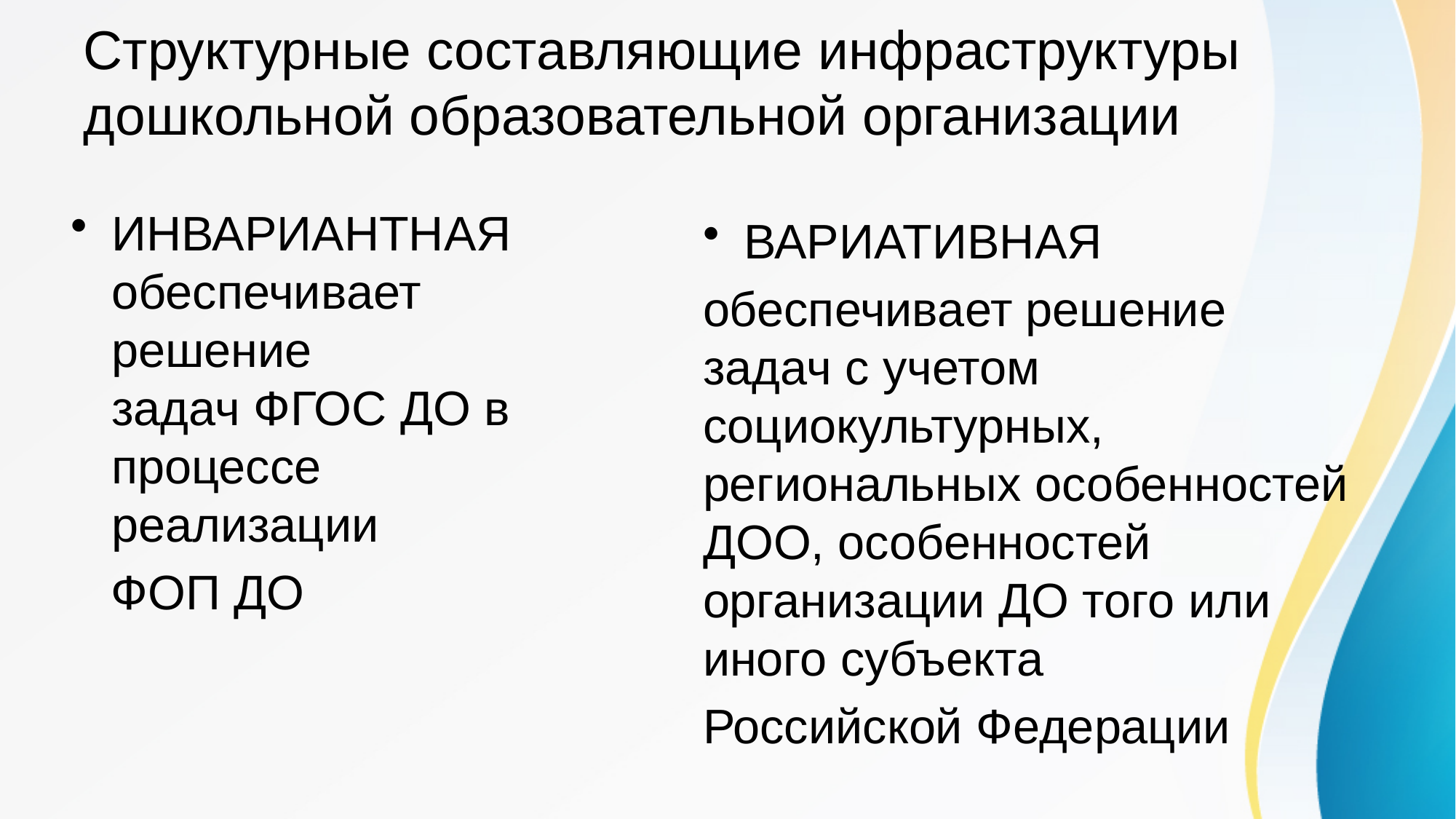

# Структурные составляющие инфраструктуры дошкольной образовательной организации
ИНВАРИАНТНАЯ обеспечивает решение задач ФГОС ДО в процессе реализации
   ФОП ДО
ВАРИАТИВНАЯ
обеспечивает решение задач с учетом социокультурных, региональных особенностей ДОО, особенностей организации ДО того или иного субъекта
Российской Федерации